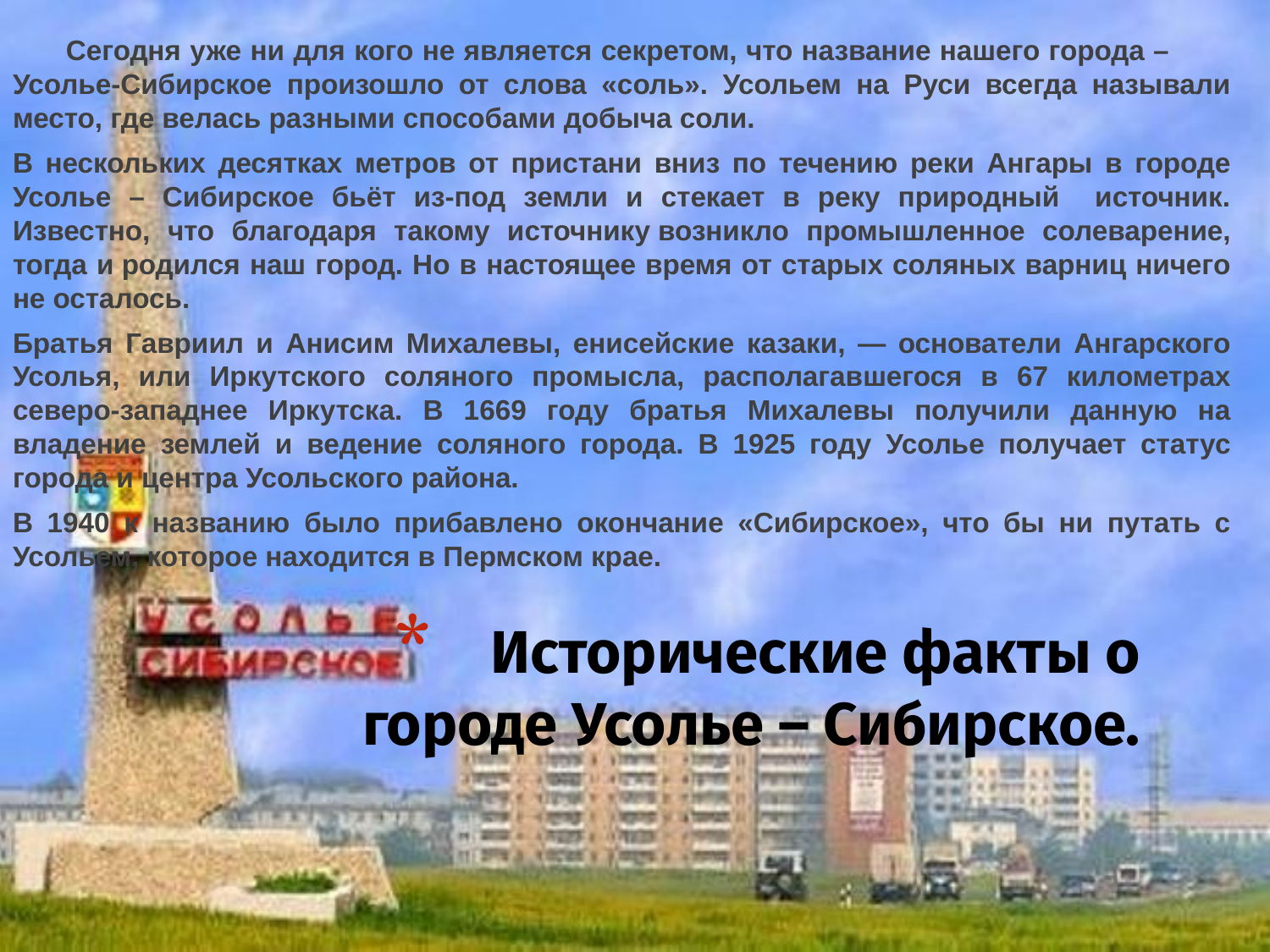

Сегодня уже ни для кого не является секретом, что название нашего города –        Усолье-Сибирское произошло от слова «соль». Усольем на Руси всегда называли место, где велась разными способами добыча соли.
В нескольких десятках метров от пристани вниз по течению реки Ангары в городе Усолье – Сибирское бьёт из-под земли и стекает в реку природный  источник.
Известно, что благодаря такому источнику возникло промышленное солеварение, тогда и родился наш город. Но в настоящее время от старых соляных варниц ничего не осталось.
Братья Гавриил и Анисим Михалевы, енисейские казаки, — основатели Ангарского Усолья, или Иркутского соляного промысла, располагавшегося в 67 километрах северо-западнее Иркутска. В 1669 году братья Михалевы получили данную на владение землей и ведение соляного города. В 1925 году Усолье получает статус города и центра Усольского района.
В 1940 к названию было прибавлено окончание «Сибирское», что бы ни путать с Усольем, которое находится в Пермском крае.
# Исторические факты о городе Усолье – Сибирское.